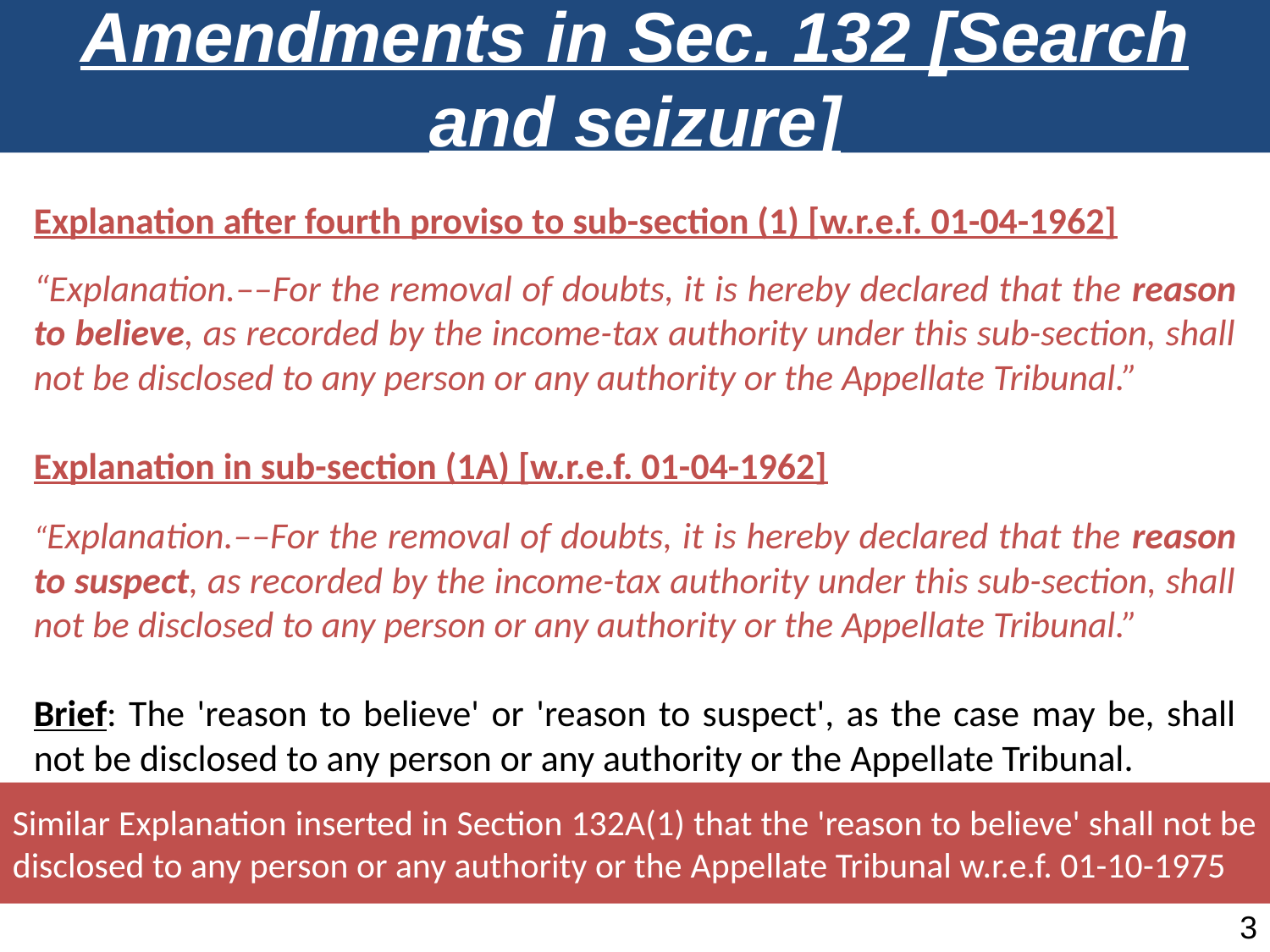

Amendments in Sec. 132 [Search and seizure]
Explanation after fourth proviso to sub-section (1) [w.r.e.f. 01-04-1962]

“Explanation.––For the removal of doubts, it is hereby declared that the reason to believe, as recorded by the income-tax authority under this sub-section, shall not be disclosed to any person or any authority or the Appellate Tribunal.”

Explanation in sub-section (1A) [w.r.e.f. 01-04-1962]

“Explanation.––For the removal of doubts, it is hereby declared that the reason to suspect, as recorded by the income-tax authority under this sub-section, shall not be disclosed to any person or any authority or the Appellate Tribunal.”

Brief: The 'reason to believe' or 'reason to suspect', as the case may be, shall not be disclosed to any person or any authority or the Appellate Tribunal.
Similar Explanation inserted in Section 132A(1) that the 'reason to believe' shall not be disclosed to any person or any authority or the Appellate Tribunal w.r.e.f. 01-10-1975
3